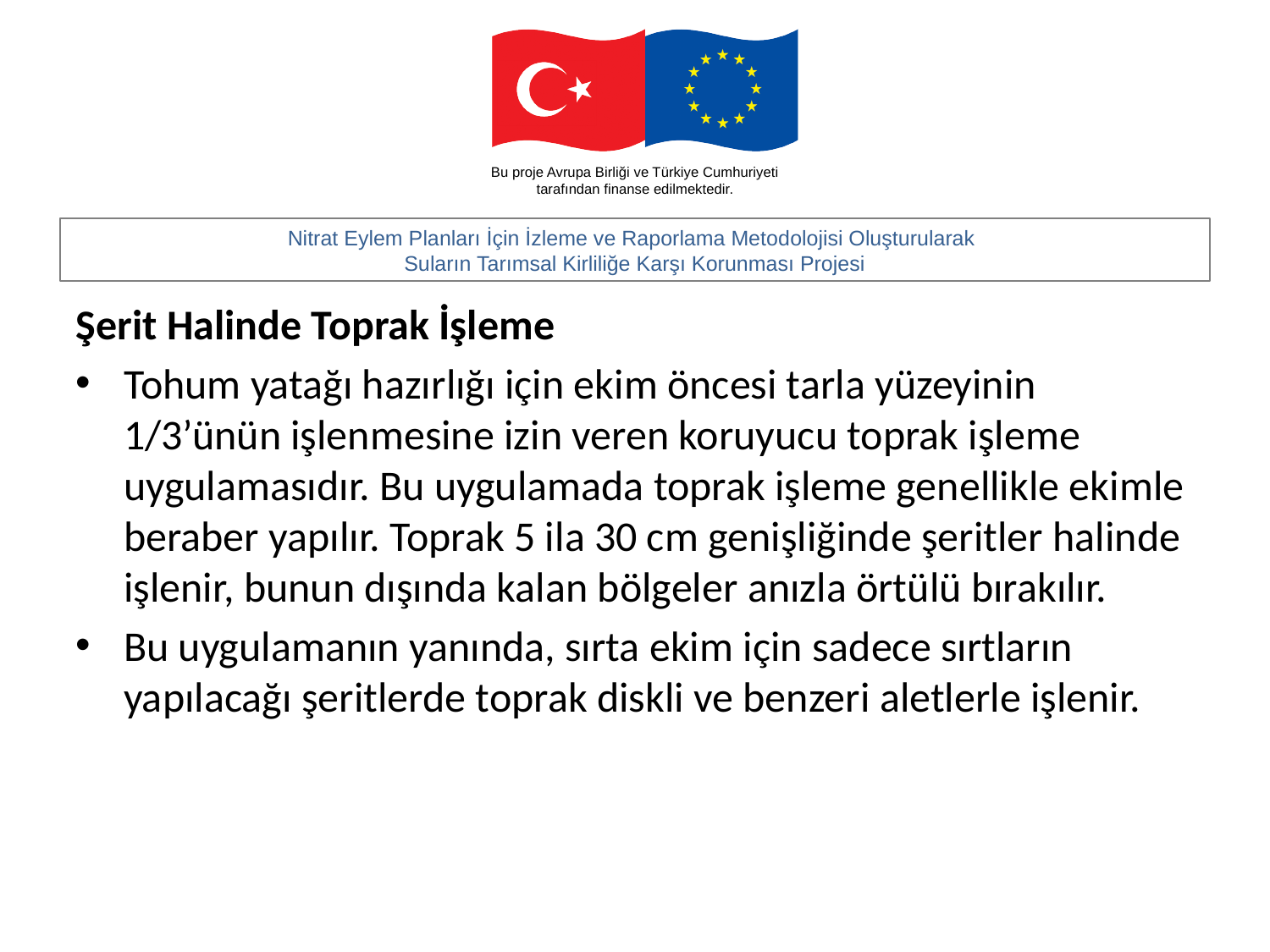

#
Şerit Halinde Toprak İşleme
Tohum yatağı hazırlığı için ekim öncesi tarla yüzeyinin 1/3’ünün işlenmesine izin veren koruyucu toprak işleme uygulamasıdır. Bu uygulamada toprak işleme genellikle ekimle beraber yapılır. Toprak 5 ila 30 cm genişliğinde şeritler halinde işlenir, bunun dışında kalan bölgeler anızla örtülü bırakılır.
Bu uygulamanın yanında, sırta ekim için sadece sırtların yapılacağı şeritlerde toprak diskli ve benzeri aletlerle işlenir.